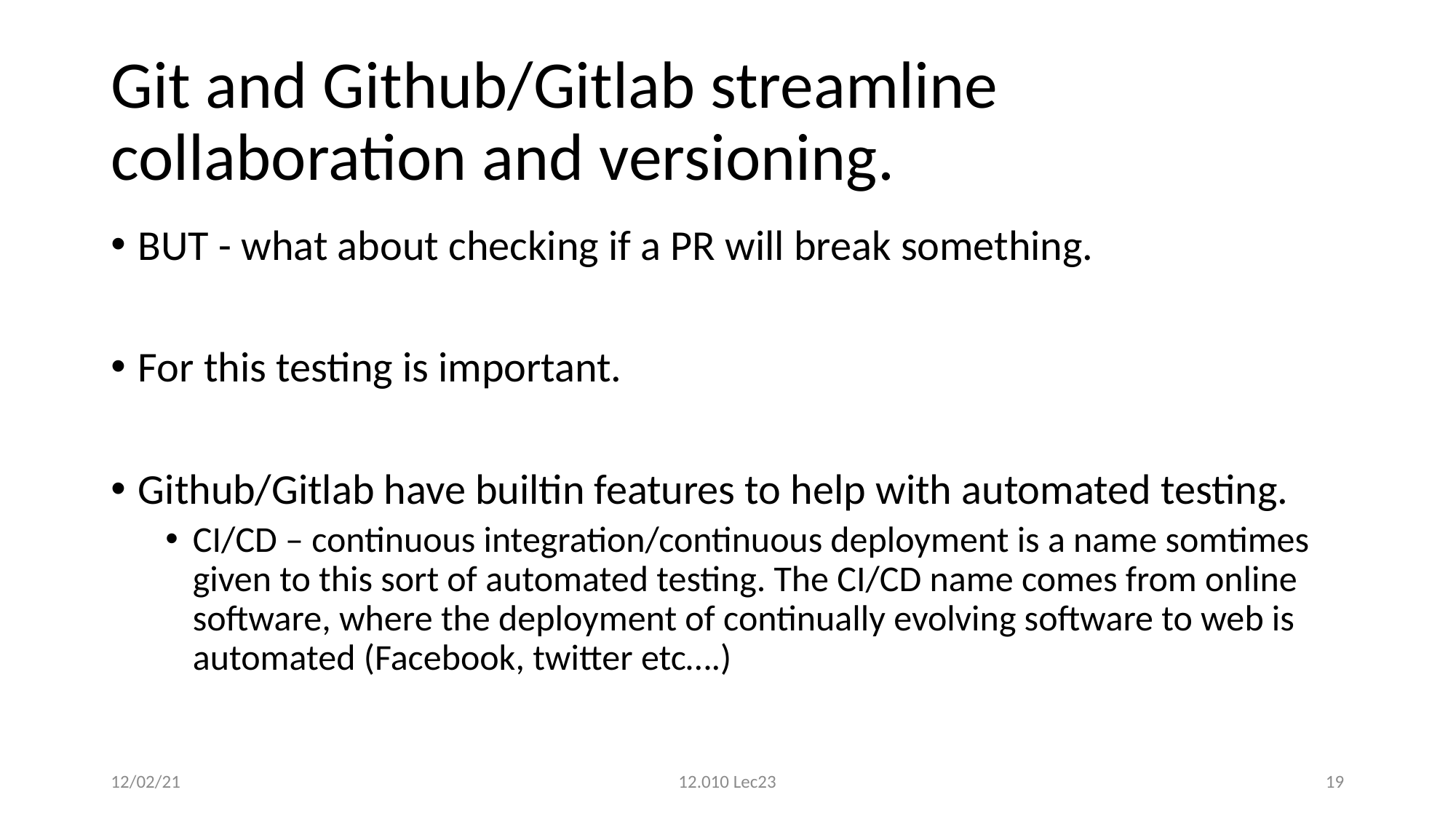

# Git and Github/Gitlab streamline collaboration and versioning.
BUT - what about checking if a PR will break something.

For this testing is important.

Github/Gitlab have builtin features to help with automated testing.
CI/CD – continuous integration/continuous deployment is a name somtimes given to this sort of automated testing. The CI/CD name comes from online software, where the deployment of continually evolving software to web is automated (Facebook, twitter etc….)
12/02/21
12.010 Lec23
19